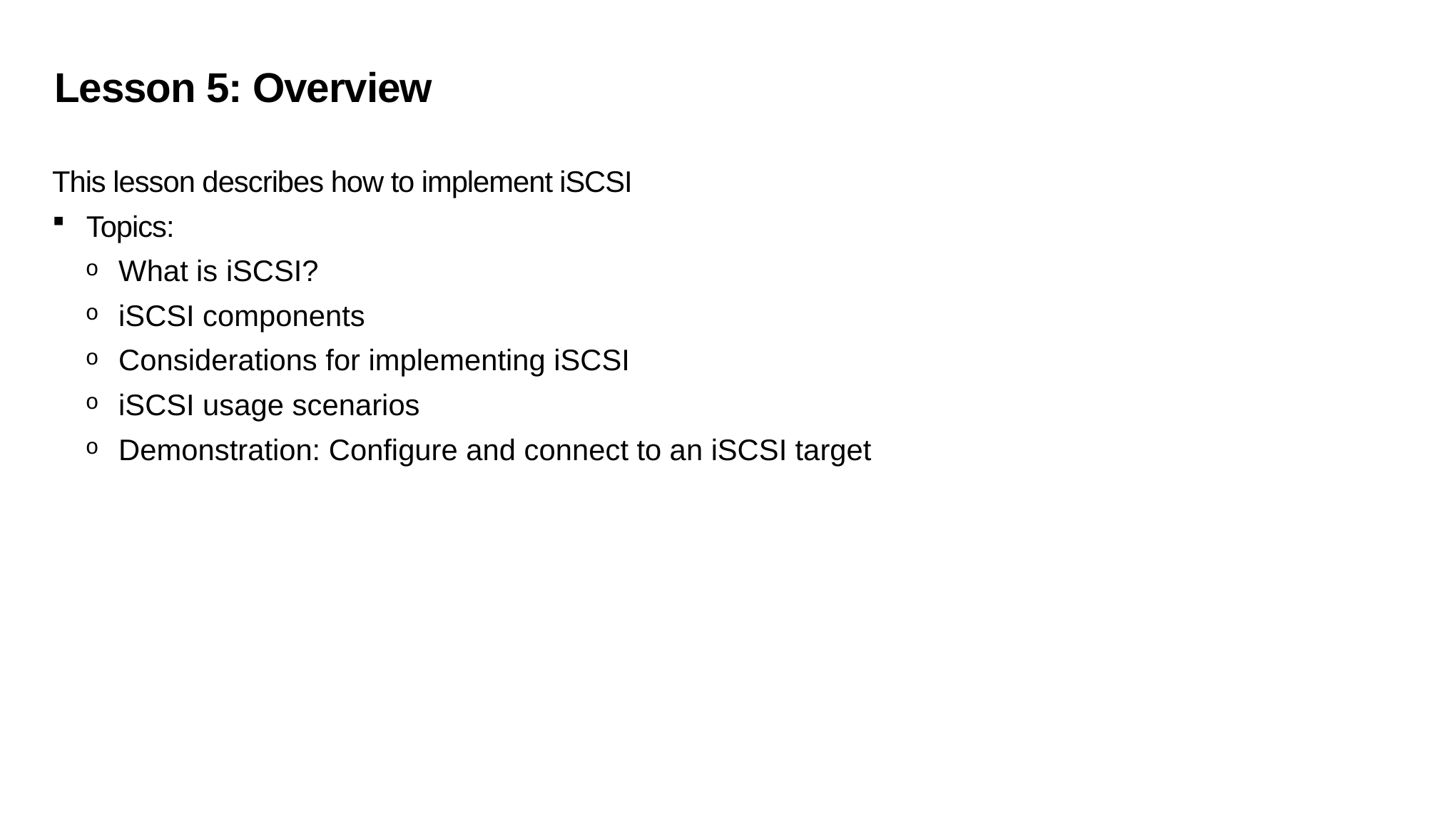

# Lesson 5: Overview
This lesson describes how to implement iSCSI
Topics:
What is iSCSI?
iSCSI components
Considerations for implementing iSCSI
iSCSI usage scenarios
Demonstration: Configure and connect to an iSCSI target